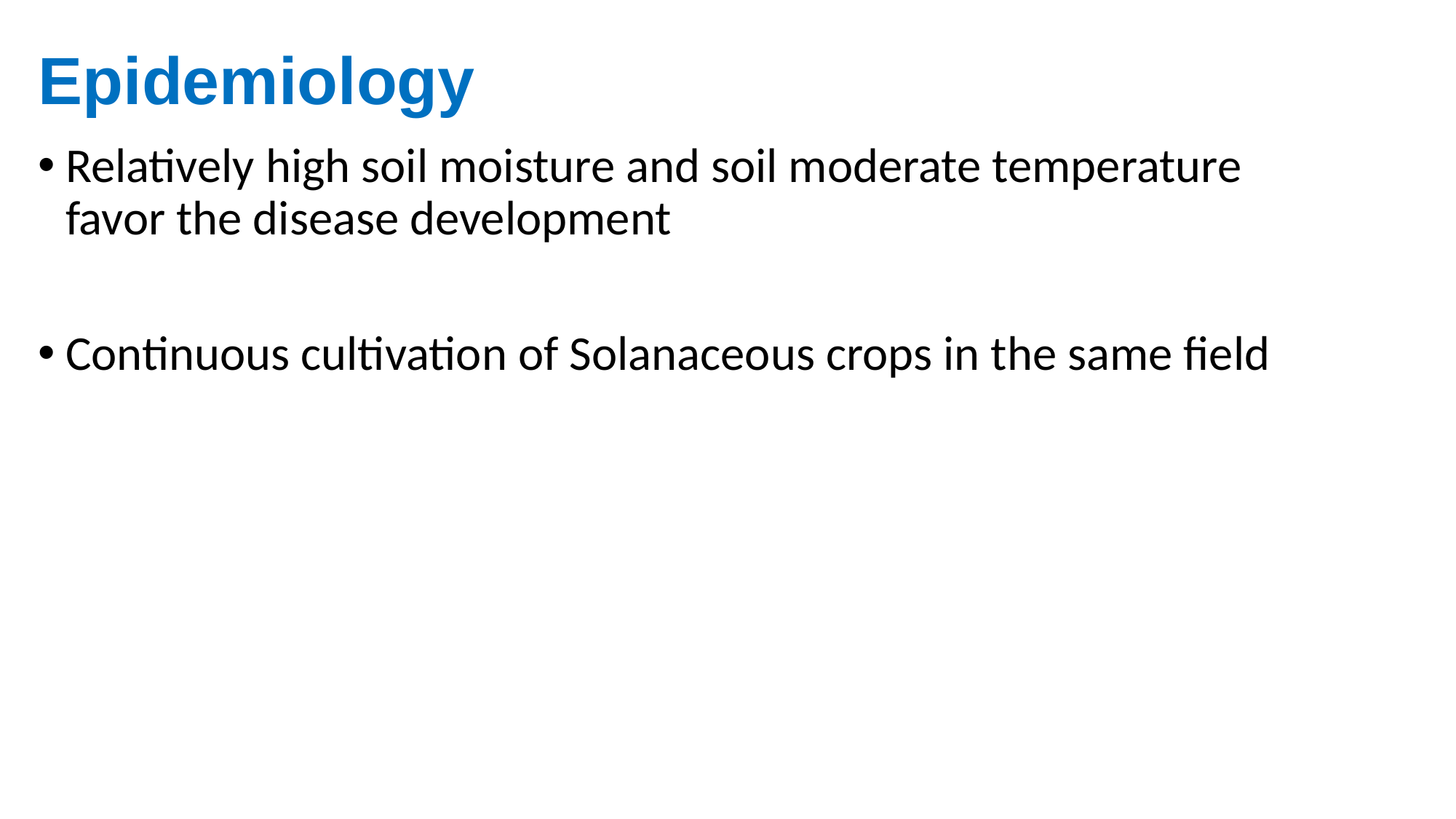

# Epidemiology
Relatively high soil moisture and soil moderate temperature favor the disease development

Continuous cultivation of Solanaceous crops in the same field